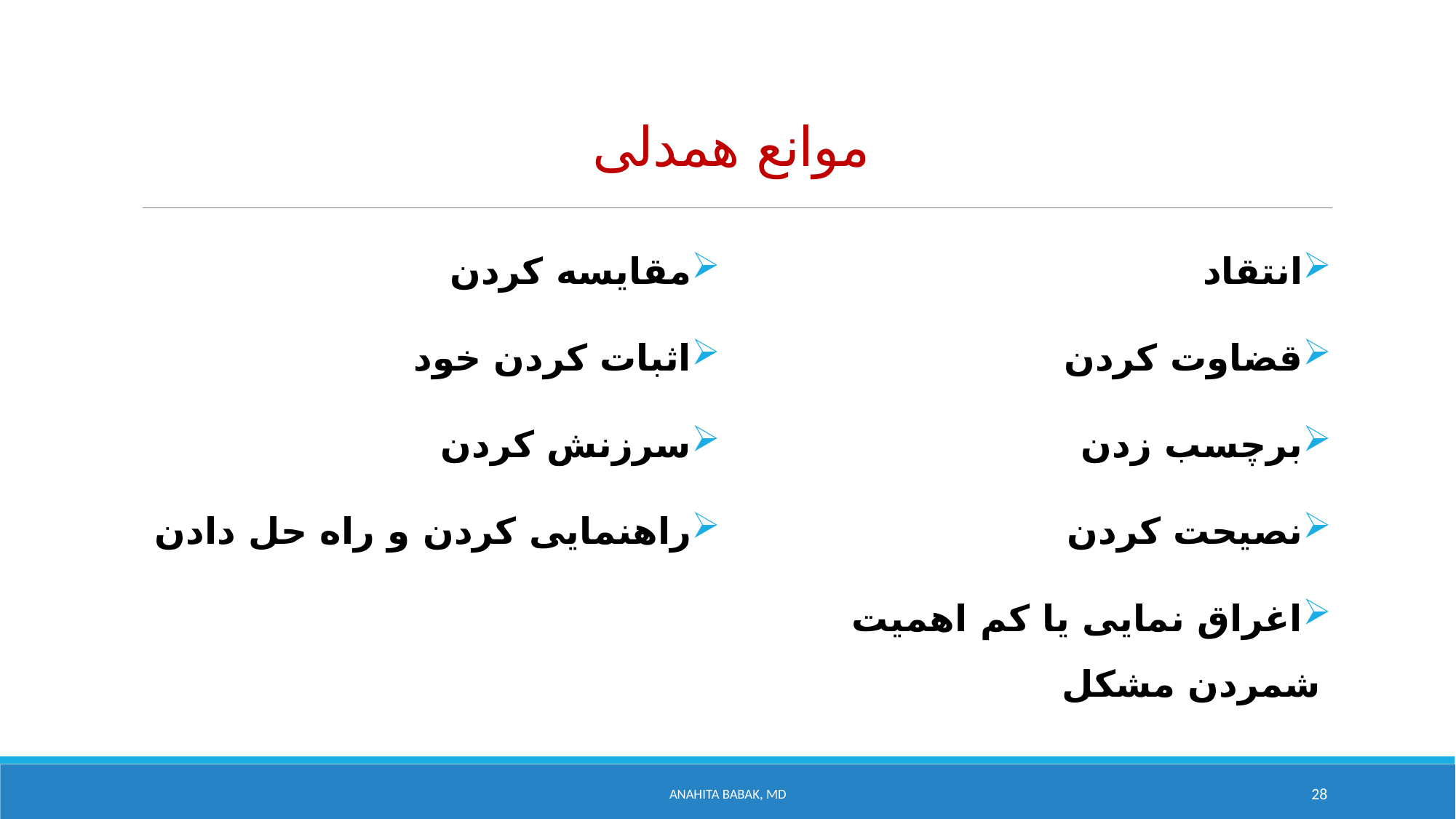

# موانع همدلی
مقایسه کردن
اثبات کردن خود
سرزنش کردن
راهنمایی کردن و راه حل دادن

انتقاد
قضاوت کردن
برچسب زدن
نصیحت کردن
اغراق نمایی یا کم اهمیت شمردن مشکل

Anahita Babak, MD
28